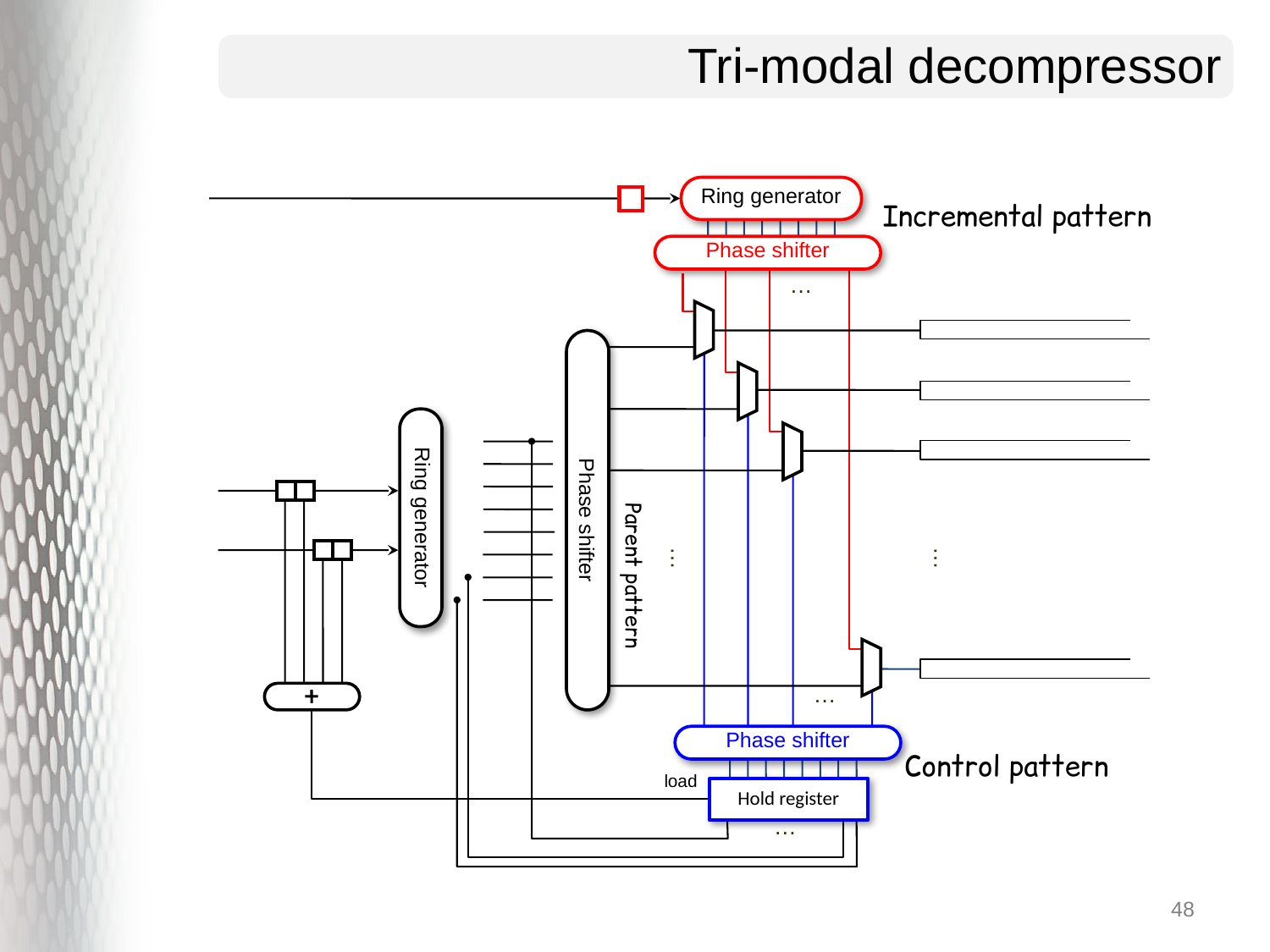

# Tri-modal decompressor
Ring generator

Incremental pattern

Phase shifter

…

Ring generator
Phase shifter

…
…

Parent pattern

…

Phase shifter

Control pattern
load
Hold register
…